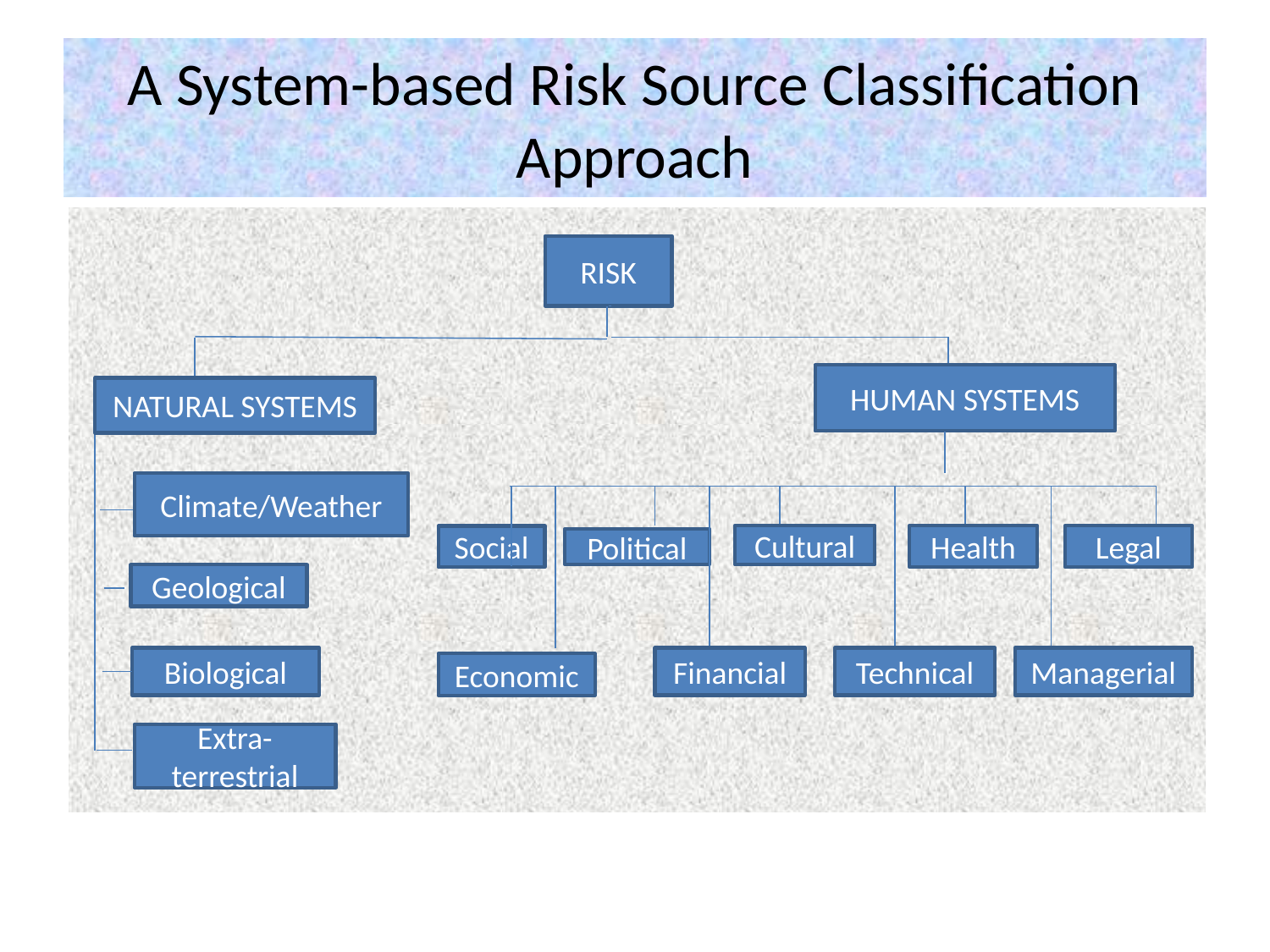

# A System-based Risk Source Classification Approach

RISK
HUMAN SYSTEMS
NATURAL SYSTEMS
Climate/Weather

Cultural

Legal
Health
Social
Political
Geological
Biological
Financial
Technical
Managerial
Economic
Extra-terrestrial